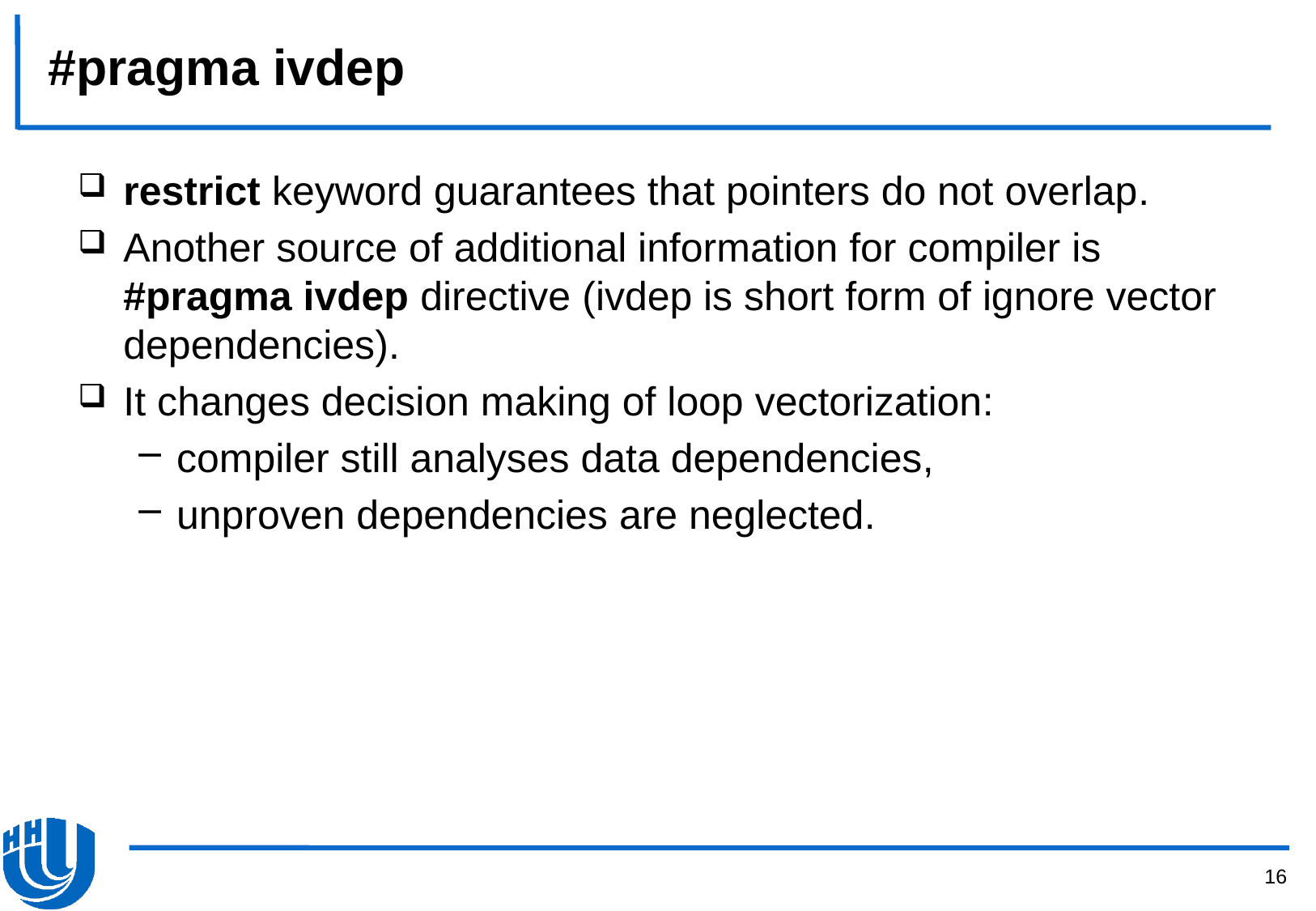

# #pragma ivdep
restrict keyword guarantees that pointers do not overlap.
Another source of additional information for compiler is #pragma ivdep directive (ivdep is short form of ignore vector dependencies).
It changes decision making of loop vectorization:
compiler still analyses data dependencies,
unproven dependencies are neglected.